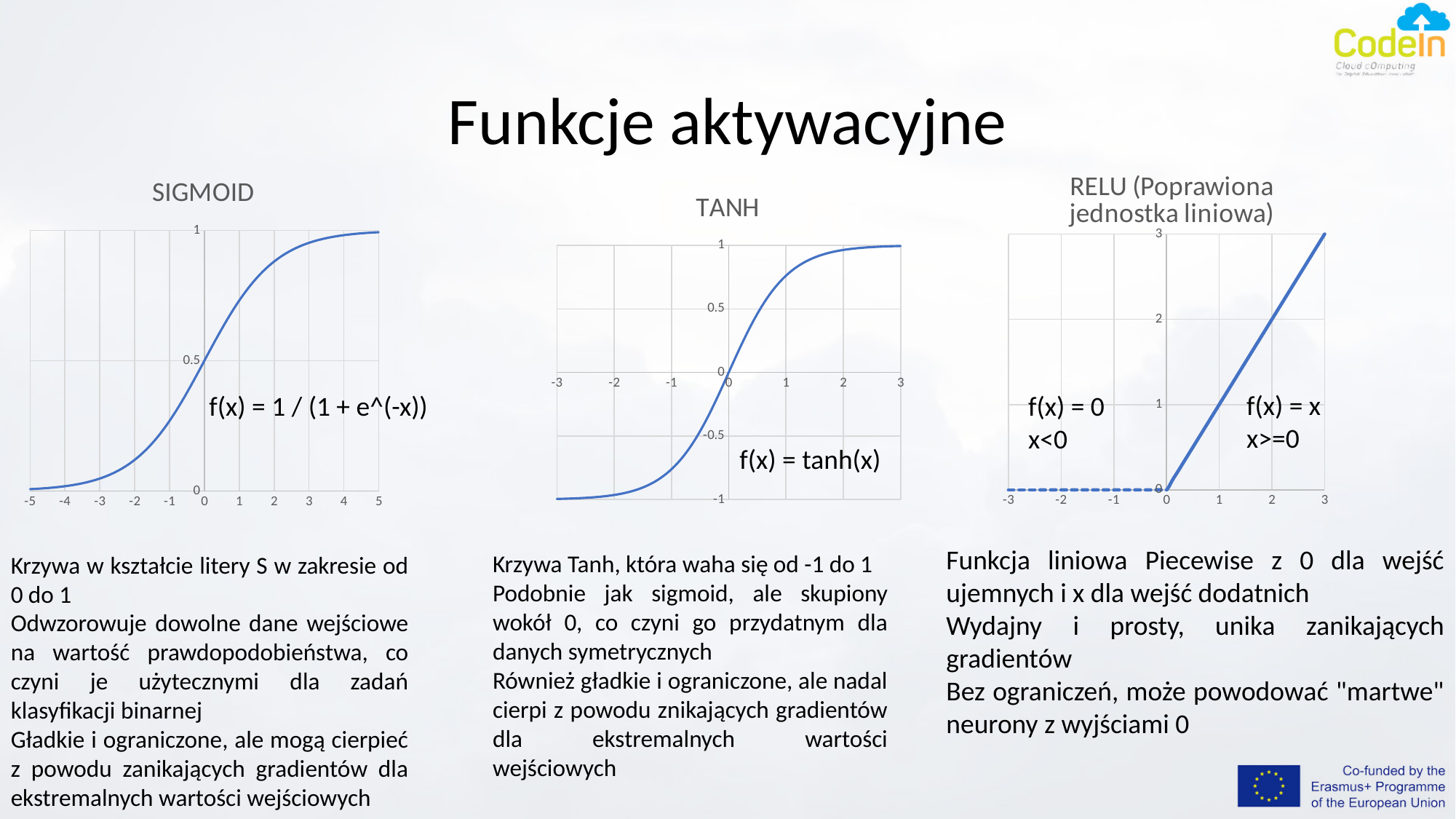

# Funkcje aktywacyjne

### Chart:

| Category | SIGMOID |
|---|---|

### Chart: RELU (Poprawiona jednostka liniowa)

| Category | RELU (Rectified Linear Unit) |
|---|---|

### Chart:

| Category | TANH |
|---|---|
f(x) = x
x>=0
f(x) = 0
x<0
f(x) = 1 / (1 + e^(-x))
f(x) = tanh(x)
Funkcja liniowa Piecewise z 0 dla wejść ujemnych i x dla wejść dodatnich
Wydajny i prosty, unika zanikających gradientów
Bez ograniczeń, może powodować "martwe" neurony z wyjściami 0
Krzywa Tanh, która waha się od -1 do 1
Podobnie jak sigmoid, ale skupiony wokół 0, co czyni go przydatnym dla danych symetrycznych
Również gładkie i ograniczone, ale nadal cierpi z powodu znikających gradientów dla ekstremalnych wartości wejściowych
Krzywa w kształcie litery S w zakresie od 0 do 1
Odwzorowuje dowolne dane wejściowe na wartość prawdopodobieństwa, co czyni je użytecznymi dla zadań klasyfikacji binarnej
Gładkie i ograniczone, ale mogą cierpieć z powodu zanikających gradientów dla ekstremalnych wartości wejściowych